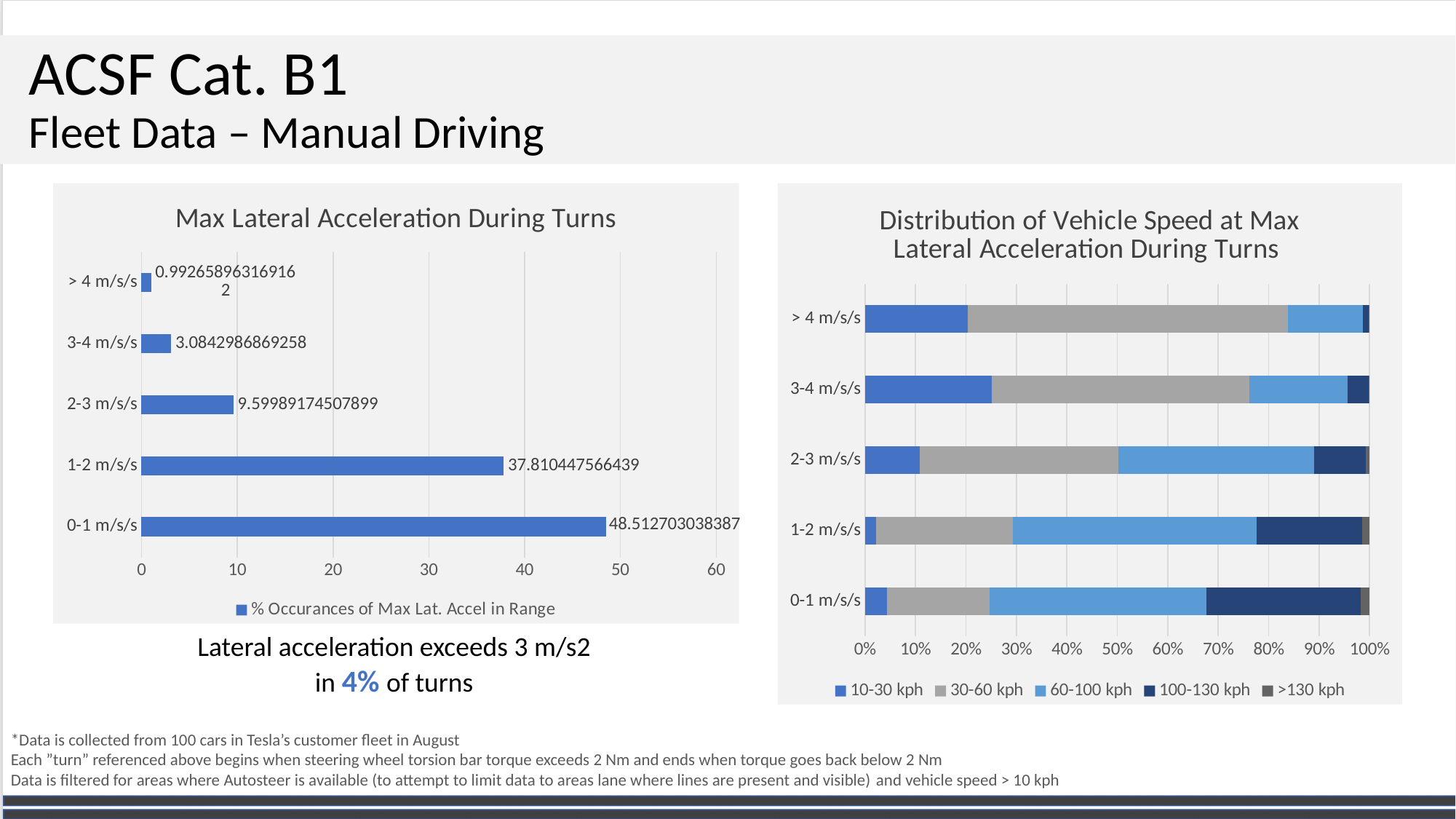

# ACSF Cat. B1 Fleet Data – Manual Driving

### Chart: Distribution of Vehicle Speed at Max Lateral Acceleration During Turns

| Category | 10-30 kph | 30-60 kph | 60-100 kph | 100-130 kph | >130 kph |
|---|---|---|---|---|---|
| 0-1 m/s/s | 4310.0 | 20392.0 | 43254.0 | 30623.0 | 1803.0 |
| 1-2 m/s/s | 1726.0 | 21150.0 | 37909.0 | 16296.0 | 1156.0 |
| 2-3 m/s/s | 2165.0 | 7809.0 | 7710.0 | 2030.0 | 150.0 |
| 3-4 m/s/s | 1601.0 | 3259.0 | 1241.0 | 268.0 | 13.0 |
| > 4 m/s/s | 419.0 | 1304.0 | 303.0 | 26.0 | 2.0 |

### Chart: Max Lateral Acceleration During Turns

| Category | % Occurances of Max Lat. Accel in Range |
|---|---|
| 0-1 m/s/s | 48.512703038387 |
| 1-2 m/s/s | 37.810447566439 |
| 2-3 m/s/s | 9.59989174507899 |
| 3-4 m/s/s | 3.0842986869258 |
| > 4 m/s/s | 0.992658963169162 |
Lateral acceleration exceeds 3 m/s2
in 4% of turns
*Data is collected from 100 cars in Tesla’s customer fleet in August
Each ”turn” referenced above begins when steering wheel torsion bar torque exceeds 2 Nm and ends when torque goes back below 2 Nm
Data is filtered for areas where Autosteer is available (to attempt to limit data to areas lane where lines are present and visible) and vehicle speed > 10 kph